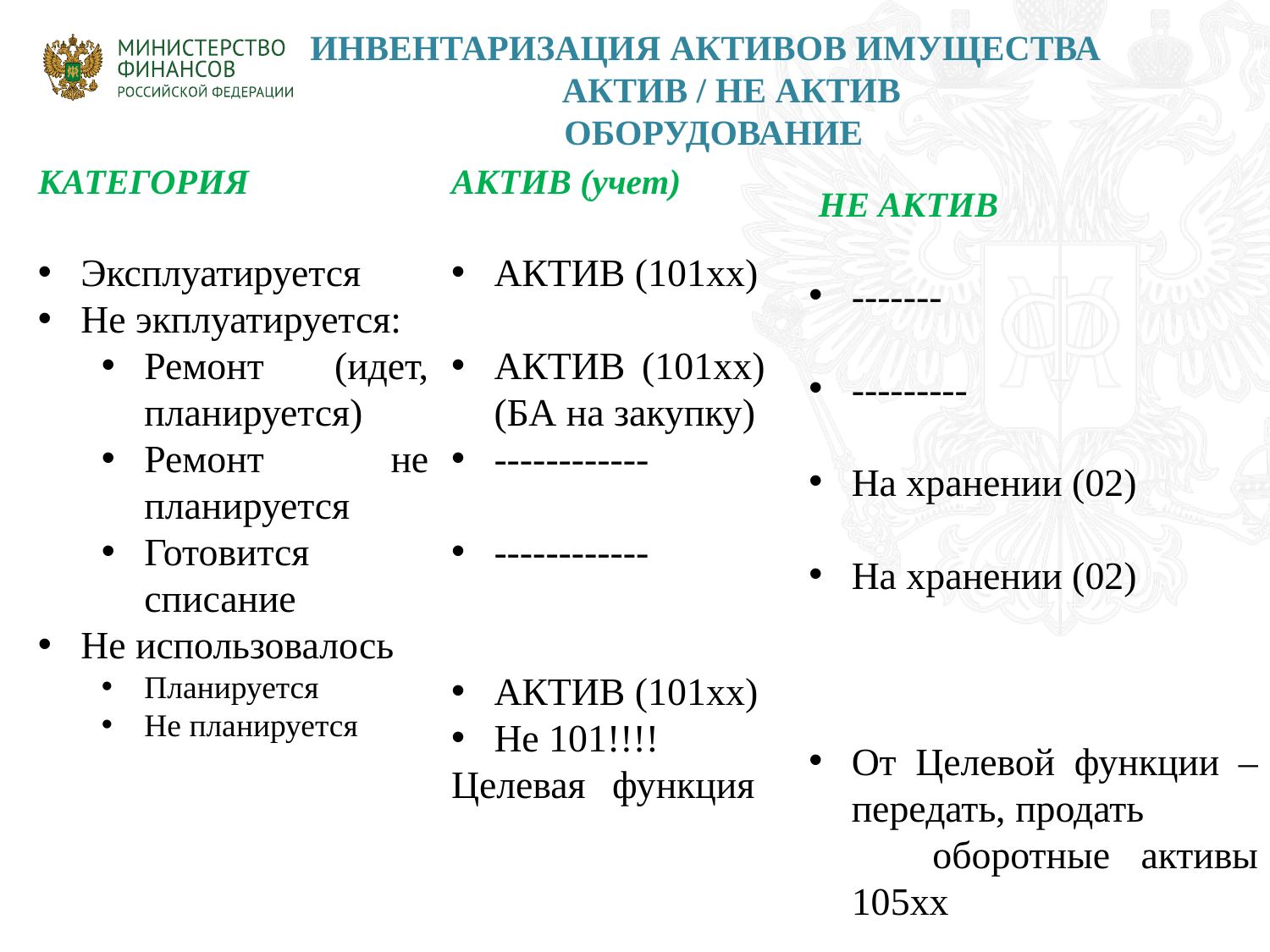

# ИНВЕНТАРИЗАЦИЯ АКТИВОВ ИМУЩЕСТВА АКТИВ / НЕ АКТИВ ОБОРУДОВАНИЕ
КАТЕГОРИЯ

Эксплуатируется
Не экплуатируется:
Ремонт (идет, планируется)
Ремонт не планируется
Готовится  списание
Не использовалось
Планируется
Не планируется

АКТИВ (учет)

АКТИВ (101хх)

АКТИВ (101хх) (БА на закупку)
------------

------------

АКТИВ (101хх)
Не 101!!!!
Целевая функция

 НЕ АКТИВ

-------

---------

На хранении (02)

На хранении (02)

От Целевой функции – передать, продать
    оборотные активы 105хх